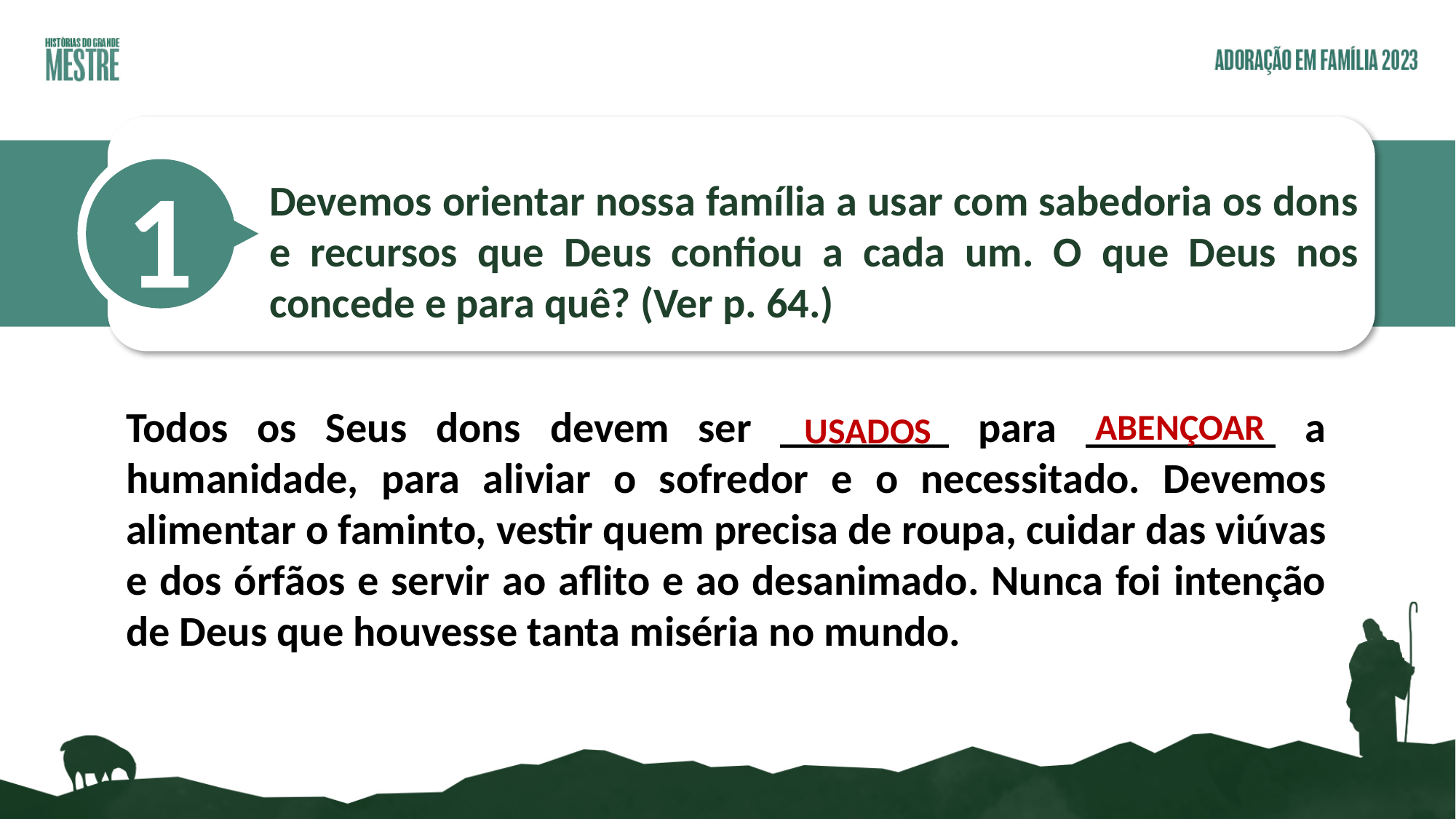

1

Devemos orientar nossa família a usar com sabedoria os dons e recursos que Deus confiou a cada um. O que Deus nos concede e para quê? (Ver p. 64.)
Todos os Seus dons devem ser ________ para _________ a humanidade, para aliviar o sofredor e o necessitado. Devemos alimentar o faminto, vestir quem precisa de roupa, cuidar das viúvas e dos órfãos e servir ao aflito e ao desanimado. Nunca foi intenção de Deus que houvesse tanta miséria no mundo.
ABENÇOAR
USADOS